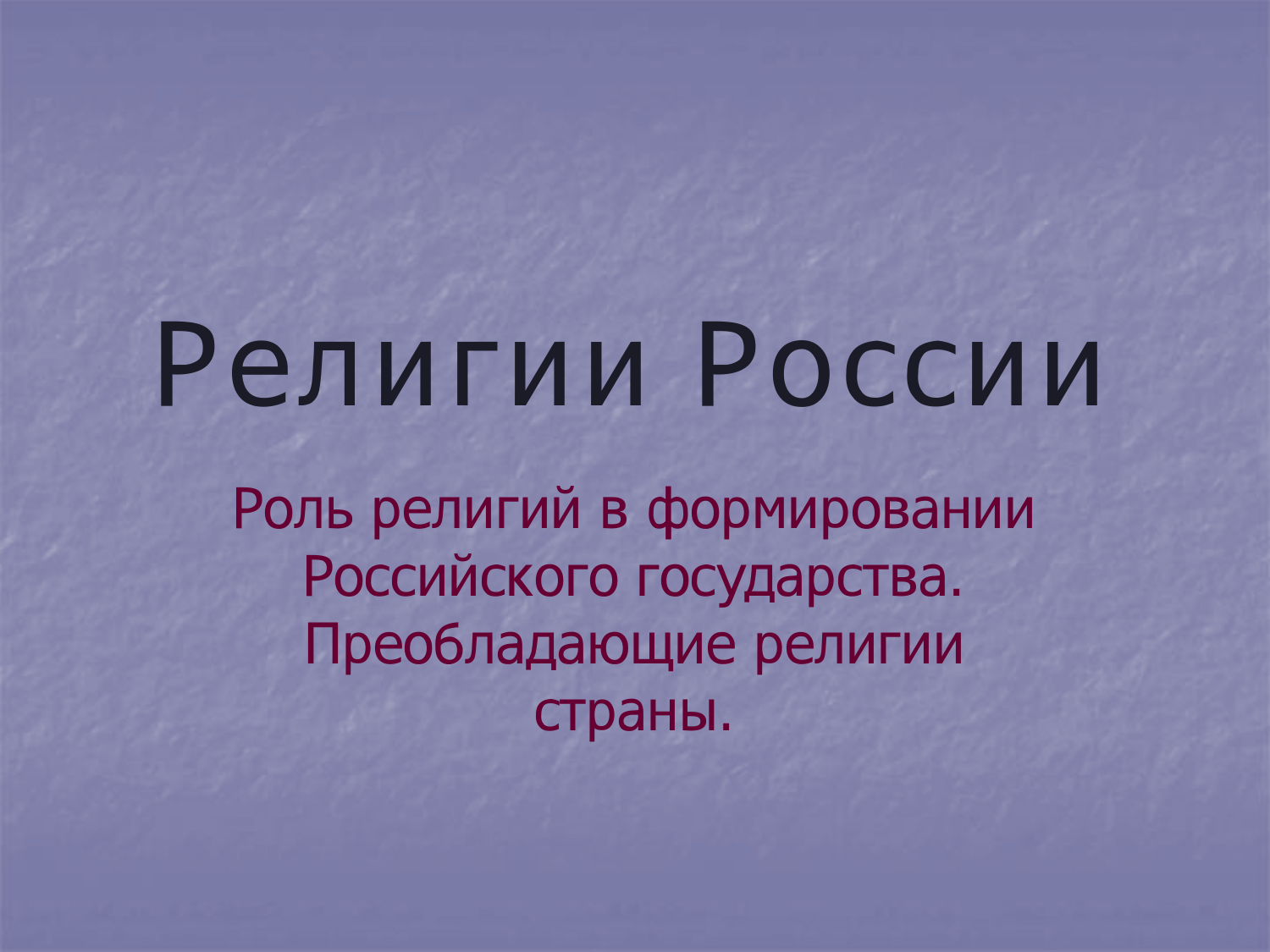

# Религии России
Роль религий в формировании Российского государства. Преобладающие религии страны.